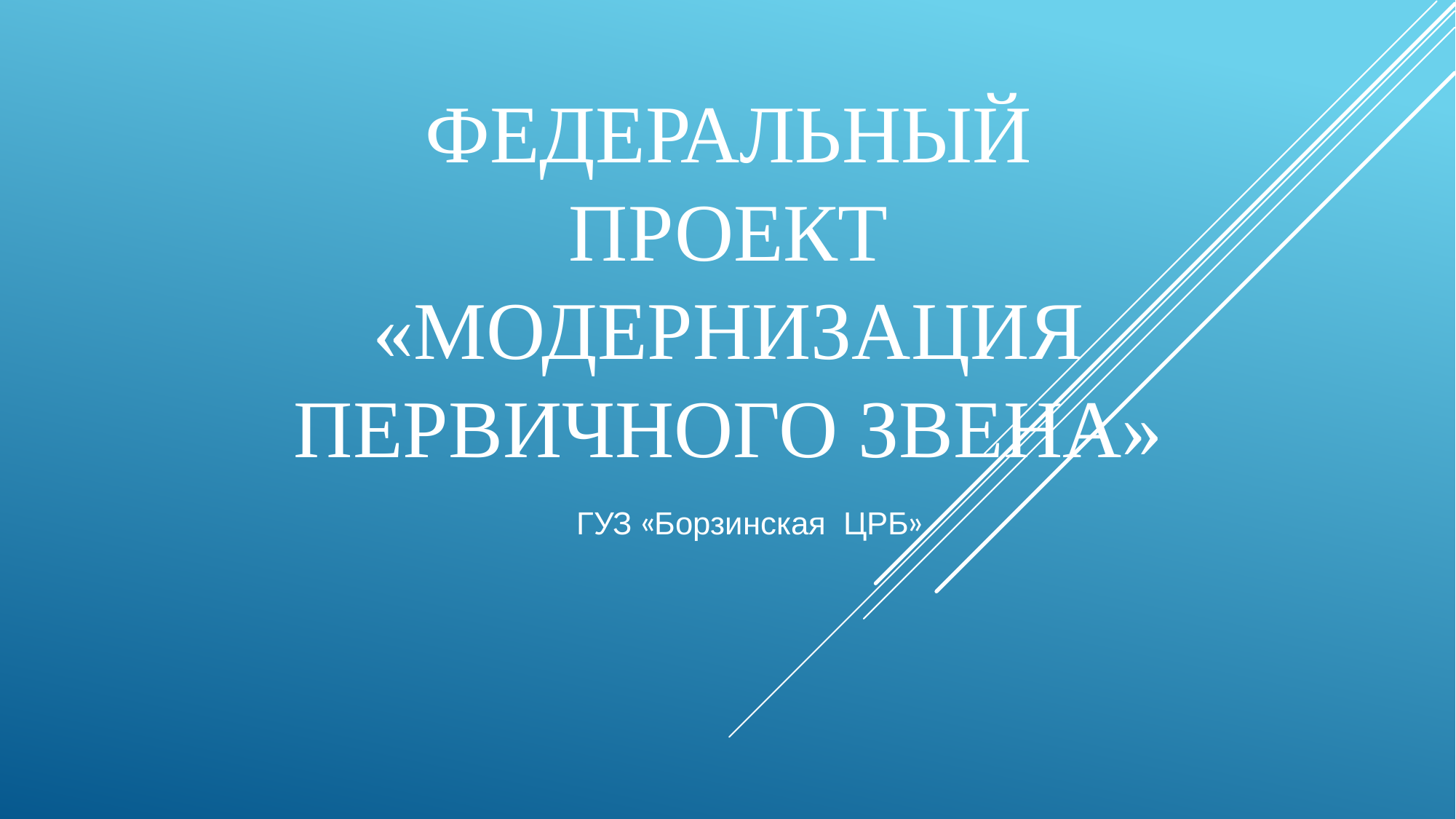

# Федеральный проект «модернизация первичного звена»
ГУЗ «Борзинская  ЦРБ»